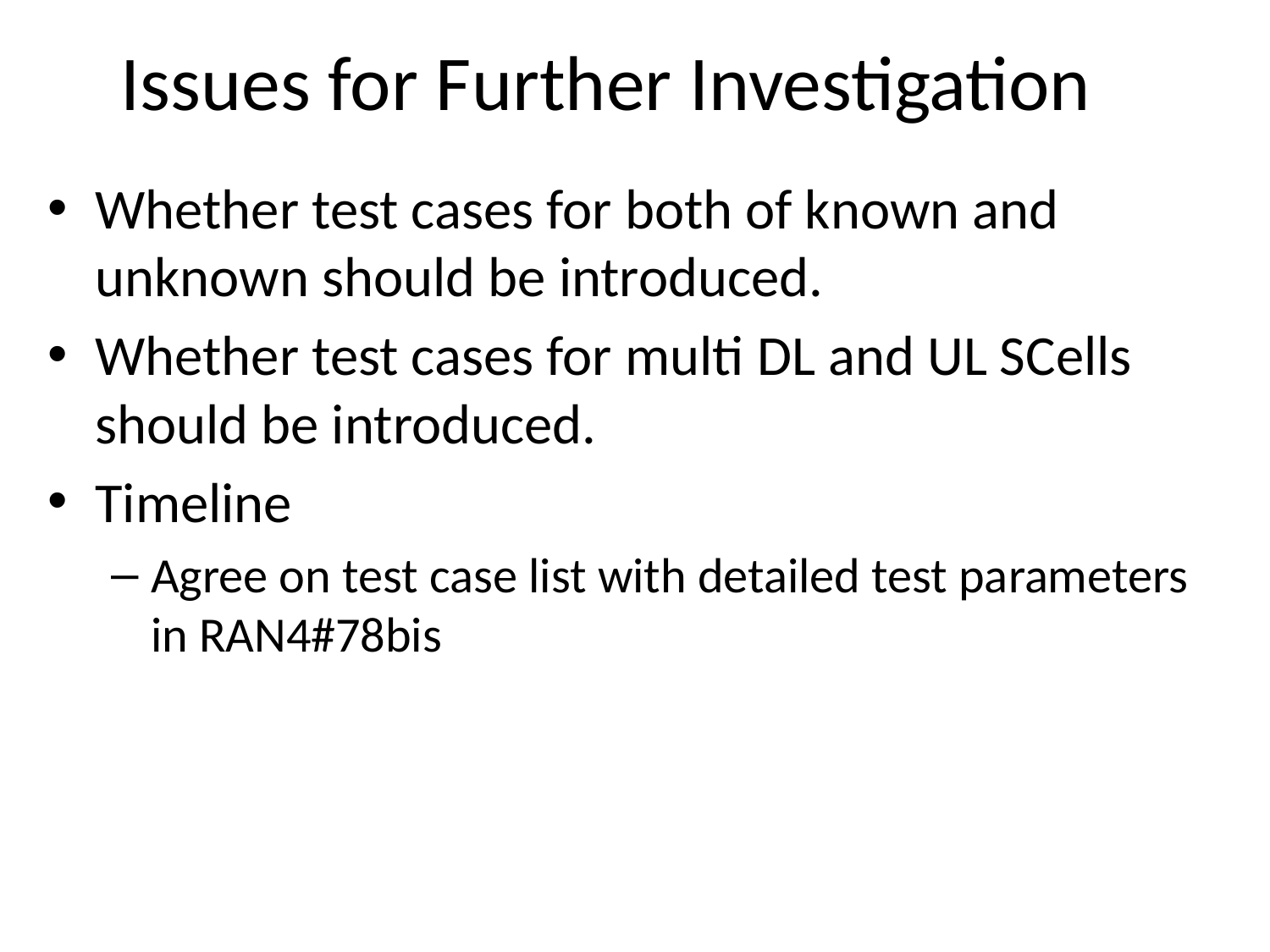

# Issues for Further Investigation
Whether test cases for both of known and unknown should be introduced.
Whether test cases for multi DL and UL SCells should be introduced.
Timeline
Agree on test case list with detailed test parameters in RAN4#78bis